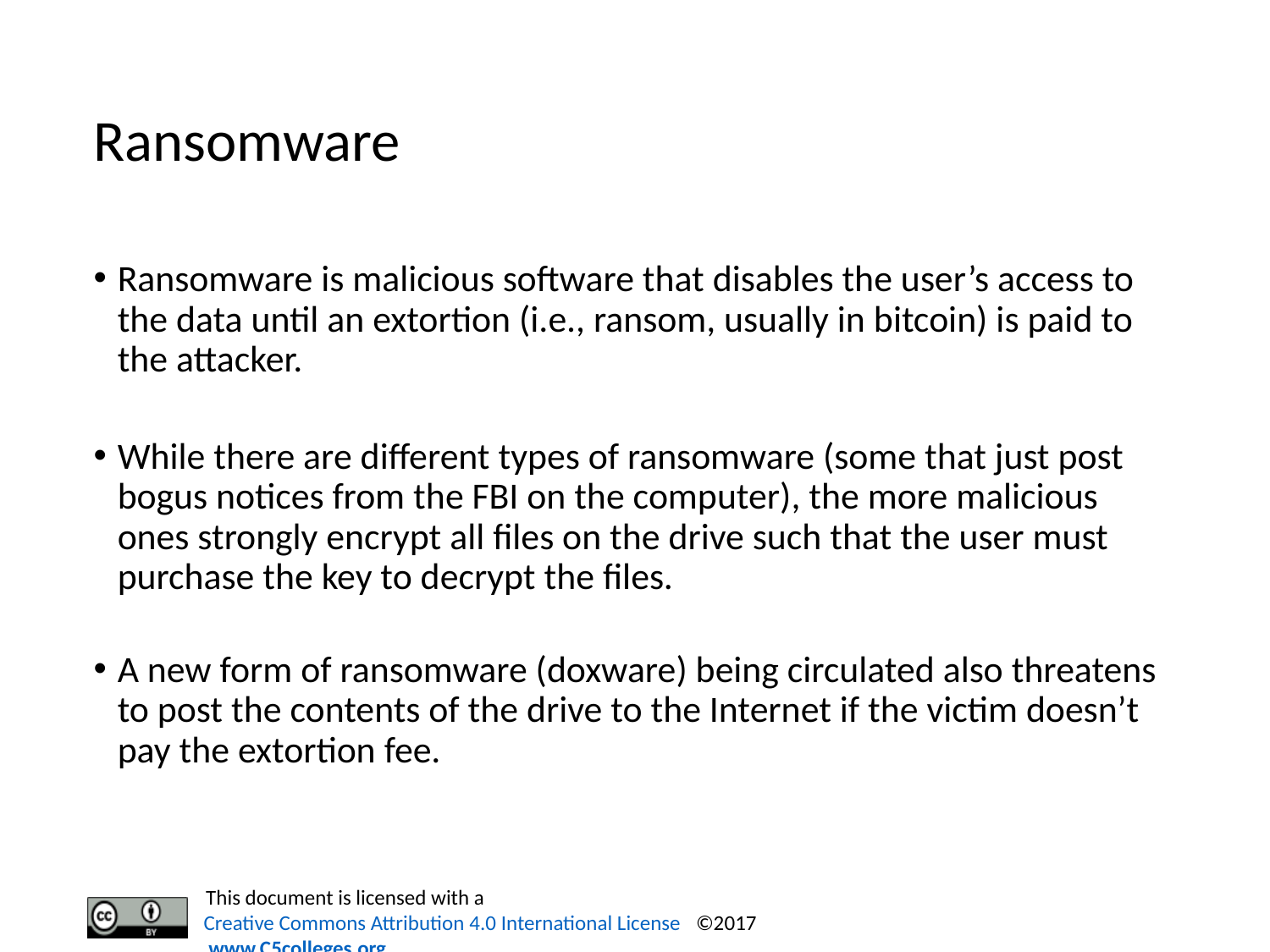

# Ransomware
Ransomware is malicious software that disables the user’s access to the data until an extortion (i.e., ransom, usually in bitcoin) is paid to the attacker.
While there are different types of ransomware (some that just post bogus notices from the FBI on the computer), the more malicious ones strongly encrypt all files on the drive such that the user must purchase the key to decrypt the files.
A new form of ransomware (doxware) being circulated also threatens to post the contents of the drive to the Internet if the victim doesn’t pay the extortion fee.